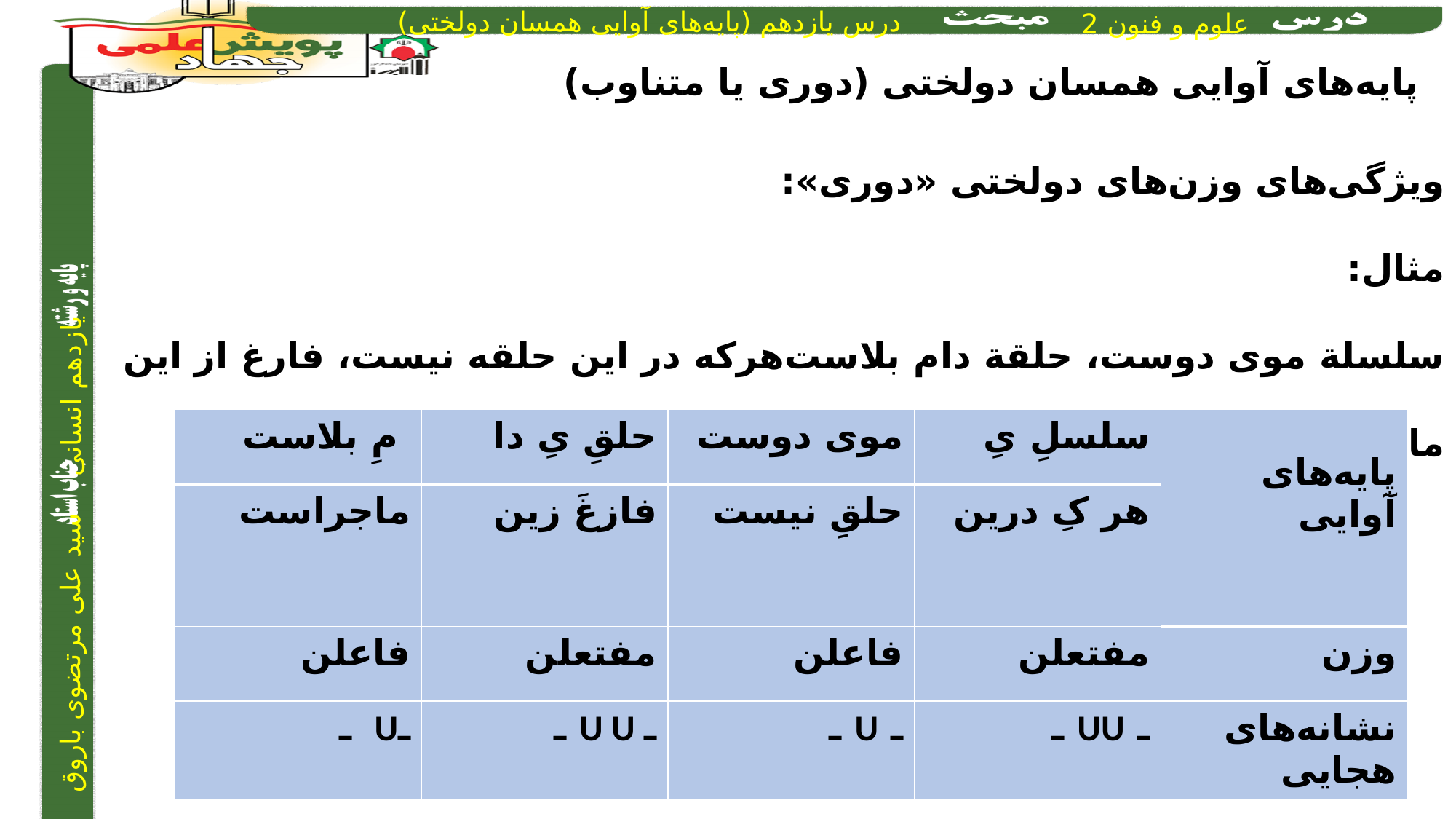

پایه‌های آوایی همسان دولختی (دوری یا متناوب)
ویژگی‌های وزن‌های دولختی «دوری»:
مثال:
سلسلة موی دوست، حلقة دام بلاست	هرکه در این حلقه نیست، فارغ از این ماجراست	سعدی
| مِ بلاست | حلقِ یِ دا | موی دوست | سلسلِ یِ | پایه‌های آوایی |
| --- | --- | --- | --- | --- |
| ماجراست | فازغَ زین | حلقِ نیست | هر کِ درین |  |
| فاعلن | مفتعلن | فاعلن | مفتعلن | وزن |
| ـU ـ | ـ U U ـ | ـ U ـ | ـ UU ـ | نشانه‌های هجایی |